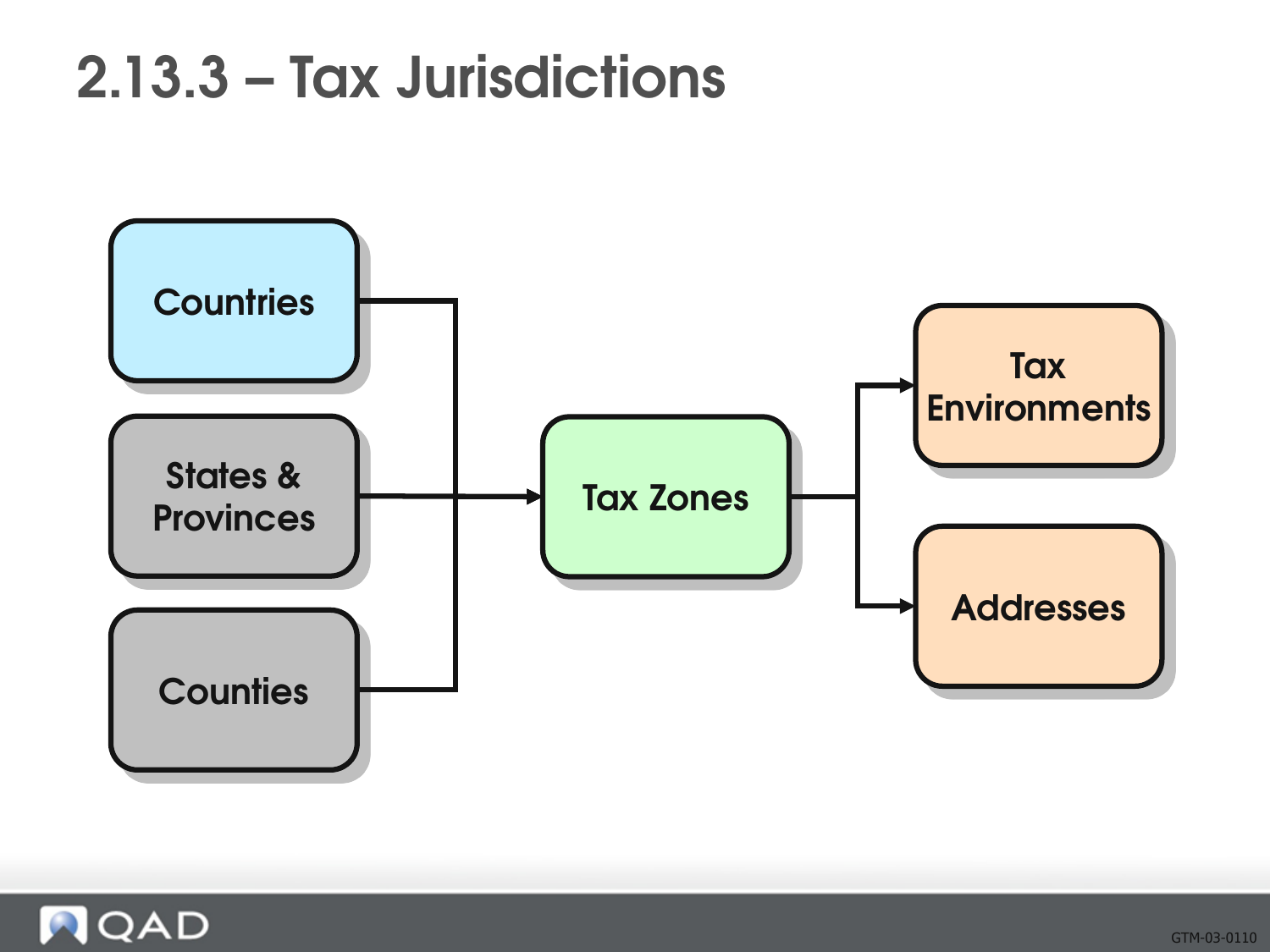

# 2.13.3 – Tax Jurisdictions
Countries
Tax
Environments
States &
Provinces
Tax Zones
Addresses
Counties
GTM-03-0110